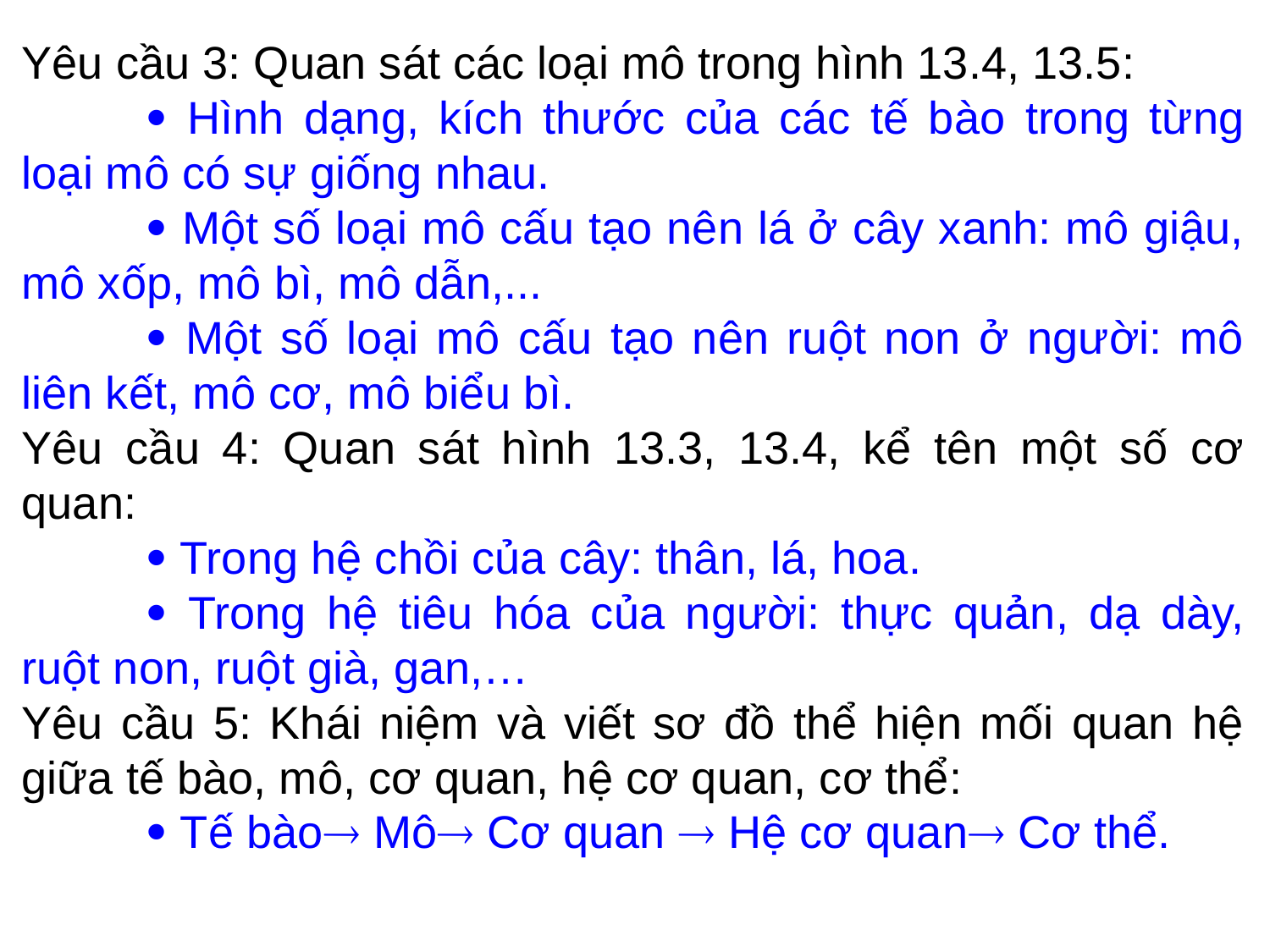

Yêu cầu 3: Quan sát các loại mô trong hình 13.4, 13.5:
	• Hình dạng, kích thước của các tế bào trong từng loại mô có sự giống nhau.
	• Một số loại mô cấu tạo nên lá ở cây xanh: mô giậu, mô xốp, mô bì, mô dẫn,...
	• Một số loại mô cấu tạo nên ruột non ở người: mô liên kết, mô cơ, mô biểu bì.
Yêu cầu 4: Quan sát hình 13.3, 13.4, kể tên một số cơ quan:
	• Trong hệ chồi của cây: thân, lá, hoa.
	• Trong hệ tiêu hóa của người: thực quản, dạ dày, ruột non, ruột già, gan,…
Yêu cầu 5: Khái niệm và viết sơ đồ thể hiện mối quan hệ giữa tế bào, mô, cơ quan, hệ cơ quan, cơ thể:
 	• Tế bào→ Mô→ Cơ quan → Hệ cơ quan→ Cơ thể.